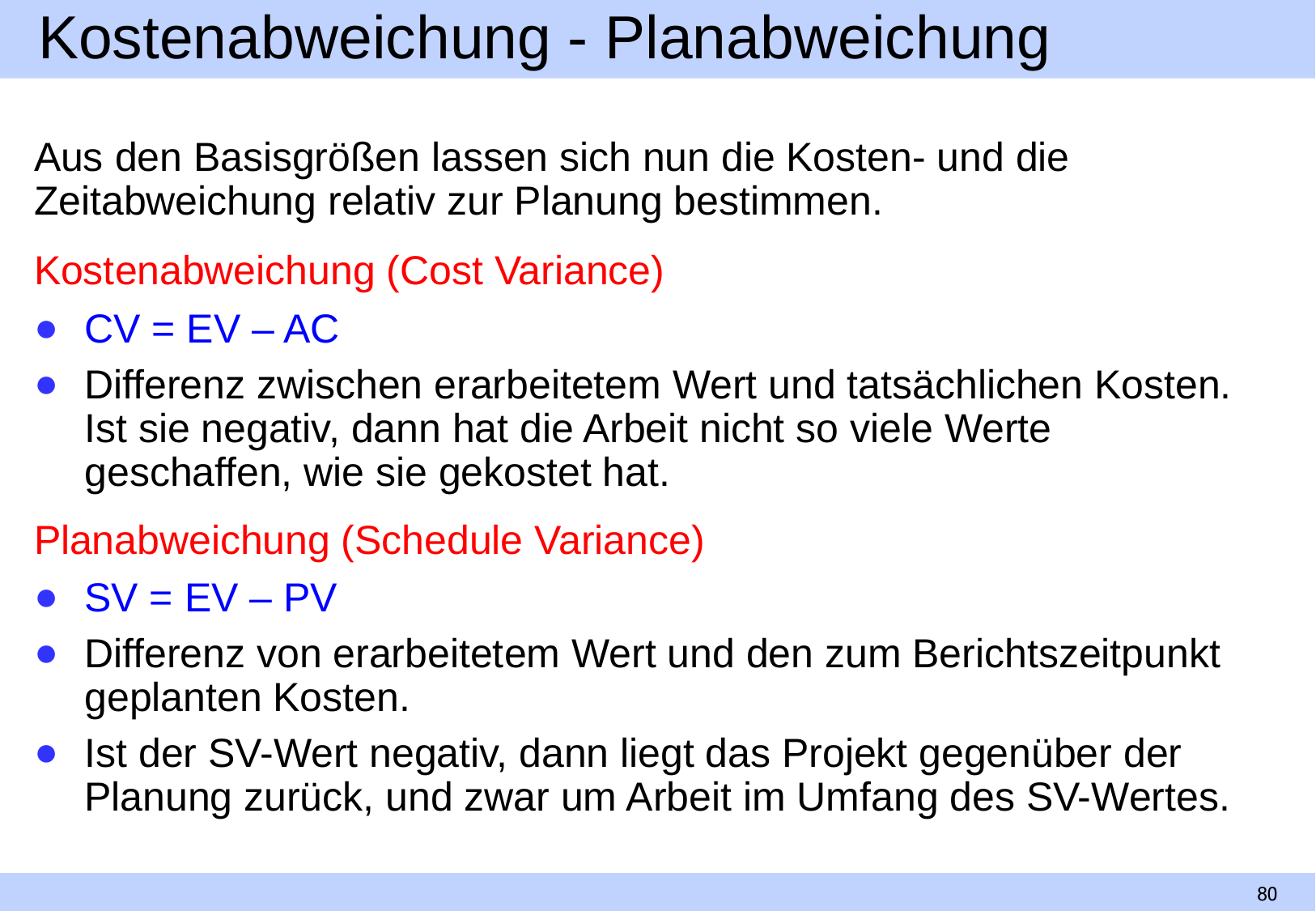

# Kostenabweichung - Planabweichung
Aus den Basisgrößen lassen sich nun die Kosten- und die Zeitabweichung relativ zur Planung bestimmen.
Kostenabweichung (Cost Variance)
CV = EV – AC
Differenz zwischen erarbeitetem Wert und tatsächlichen Kosten. Ist sie negativ, dann hat die Arbeit nicht so viele Werte geschaffen, wie sie gekostet hat.
Planabweichung (Schedule Variance)
SV = EV – PV
Differenz von erarbeitetem Wert und den zum Berichtszeitpunkt geplanten Kosten.
Ist der SV-Wert negativ, dann liegt das Projekt gegenüber der Planung zurück, und zwar um Arbeit im Umfang des SV-Wertes.
80